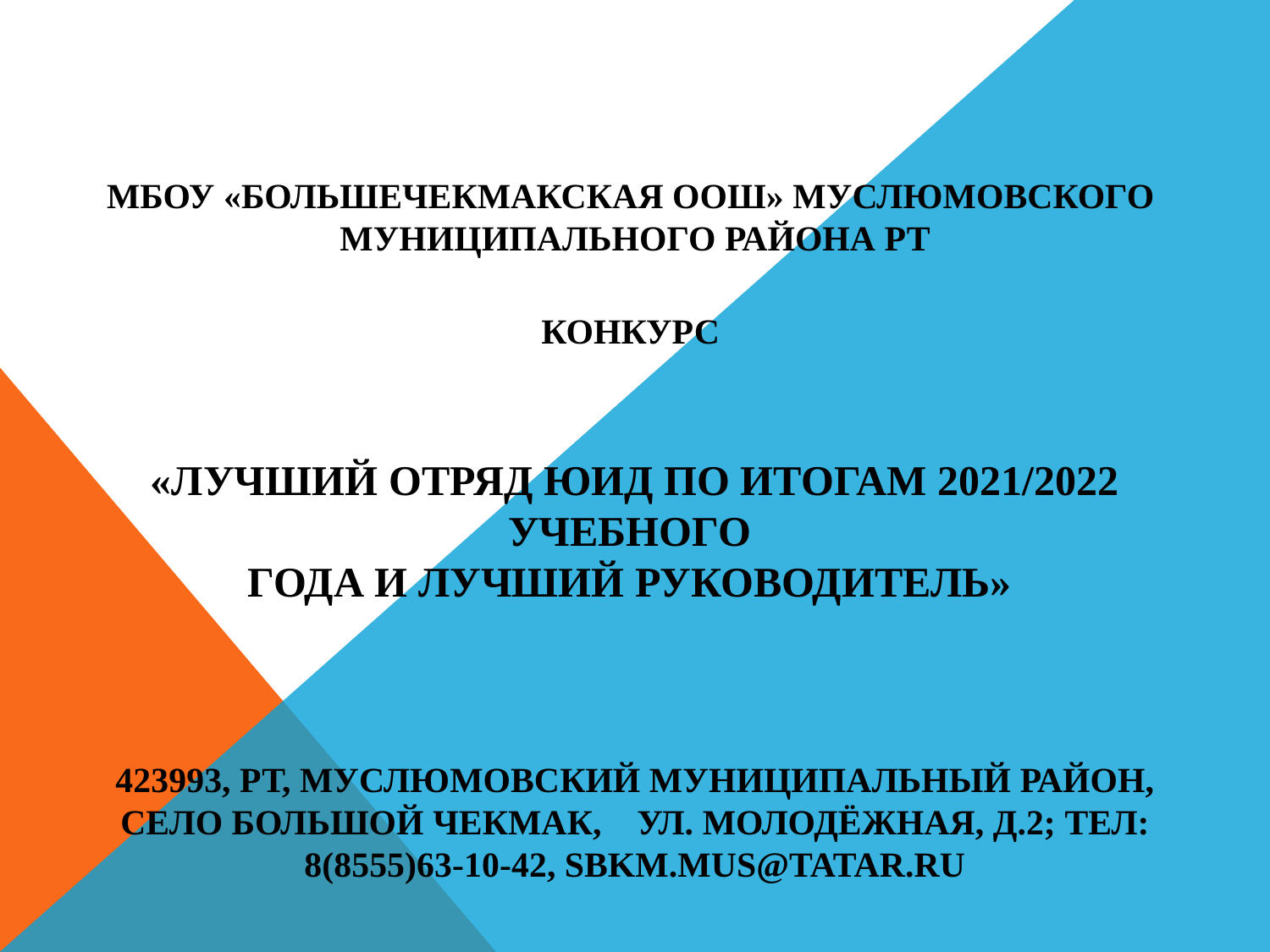

# МБОУ «Большечекмакская ООШ» Муслюмовского муниципального района РТ КОНКУРС «Лучший отряд ЮИД по итогам 2021/2022 учебного года и лучший руководитель» 423993, РТ, Муслюмовский муниципальный район, село Большой Чекмак,    ул. Молодёжная, д.2; тел: 8(8555)63-10-42, Sbkm.mus@tatar.ru